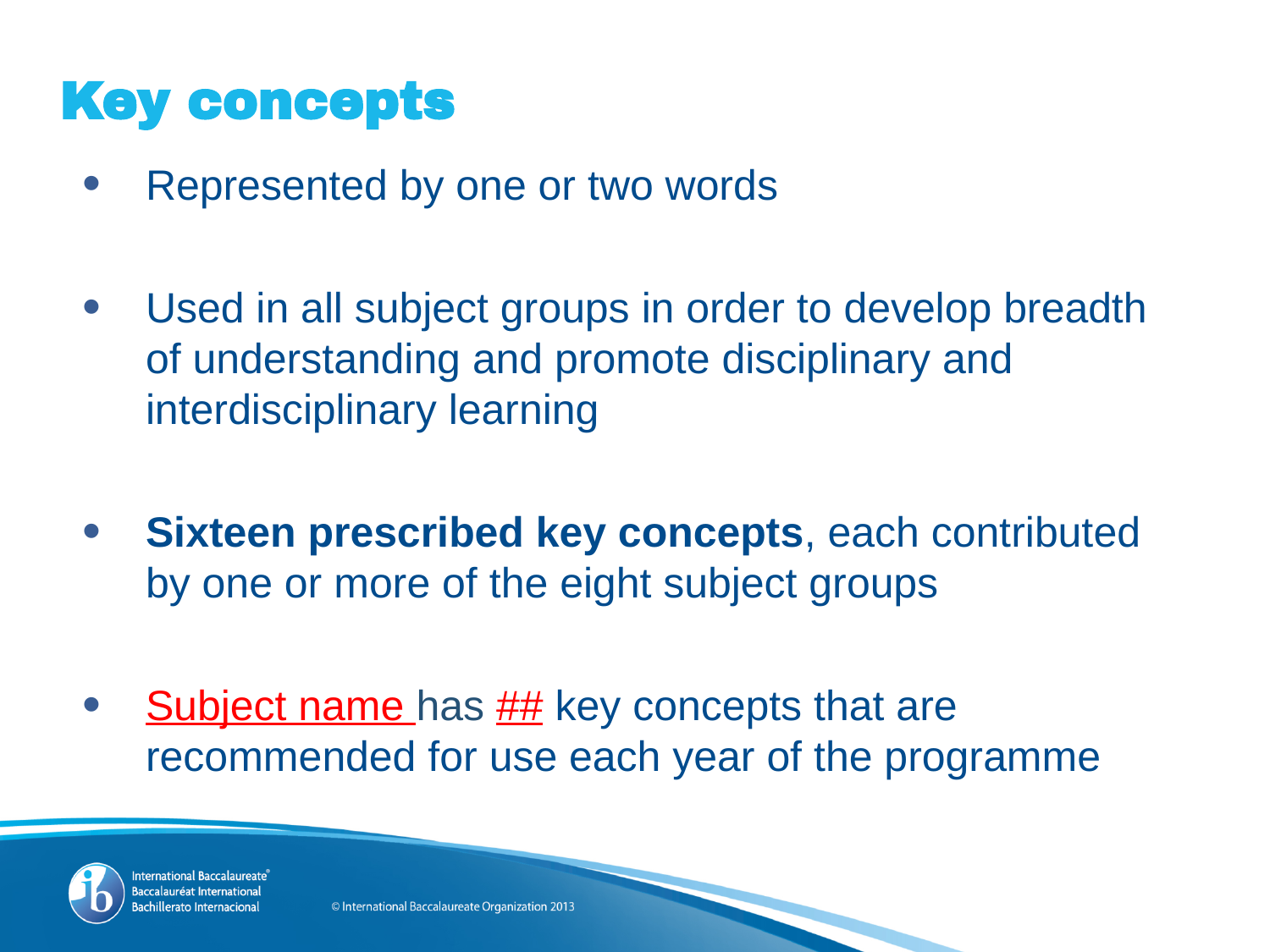

# Key concepts
Represented by one or two words

Used in all subject groups in order to develop breadth of understanding and promote disciplinary and interdisciplinary learning

Sixteen prescribed key concepts, each contributed by one or more of the eight subject groups

Subject name has ## key concepts that are recommended for use each year of the programme